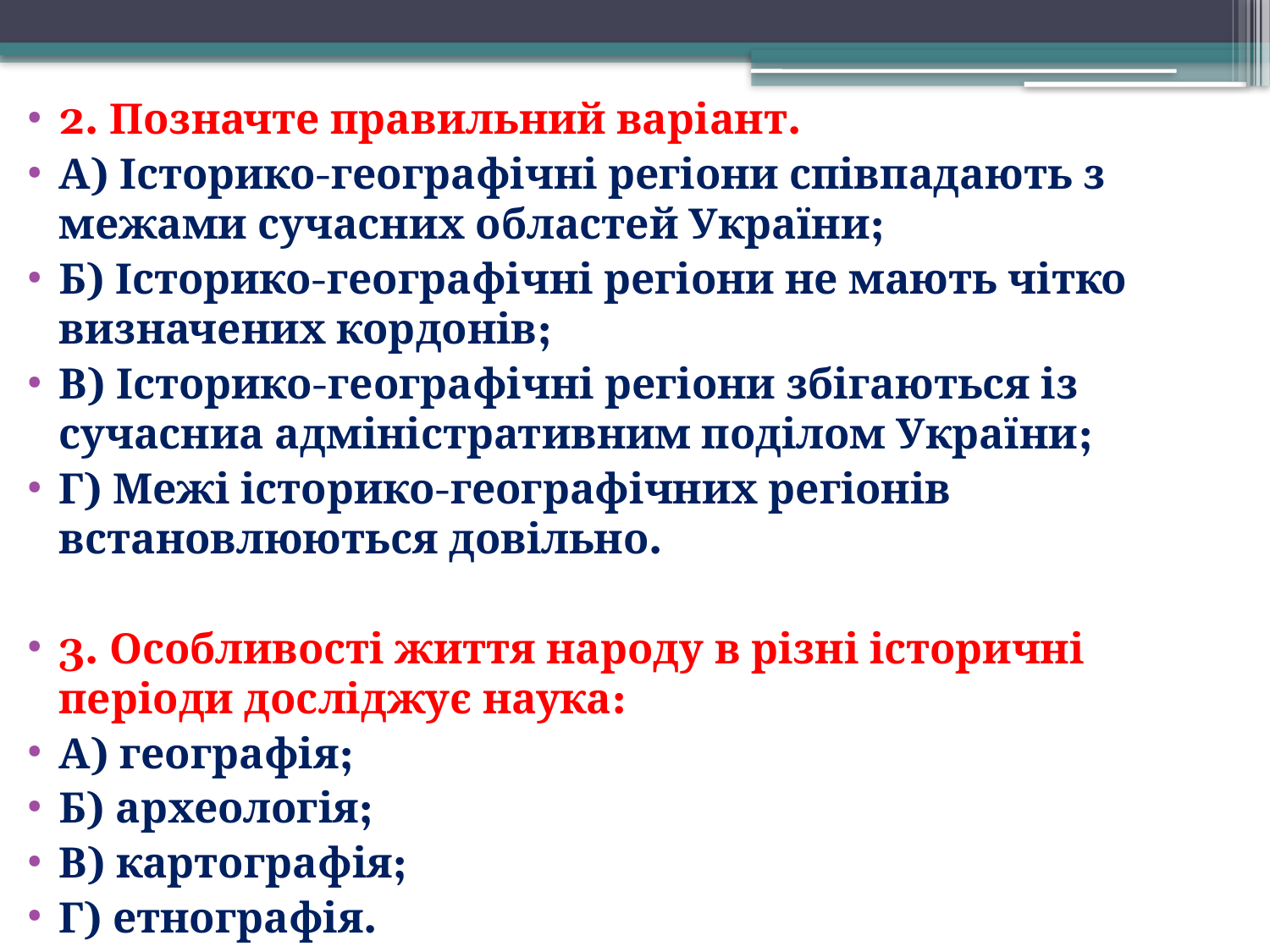

2. Позначте правильний варіант.
А) Історико-географічні регіони співпадають з межами сучасних областей України;
Б) Історико-географічні регіони не мають чітко визначених кордонів;
В) Історико-географічні регіони збігаються із сучасниа адміністративним поділом України;
Г) Межі історико-географічних регіонів встановлюються довільно.

3. Особливості життя народу в різні історичні періоди досліджує наука:
А) географія;
Б) археологія;
В) картографія;
Г) етнографія.